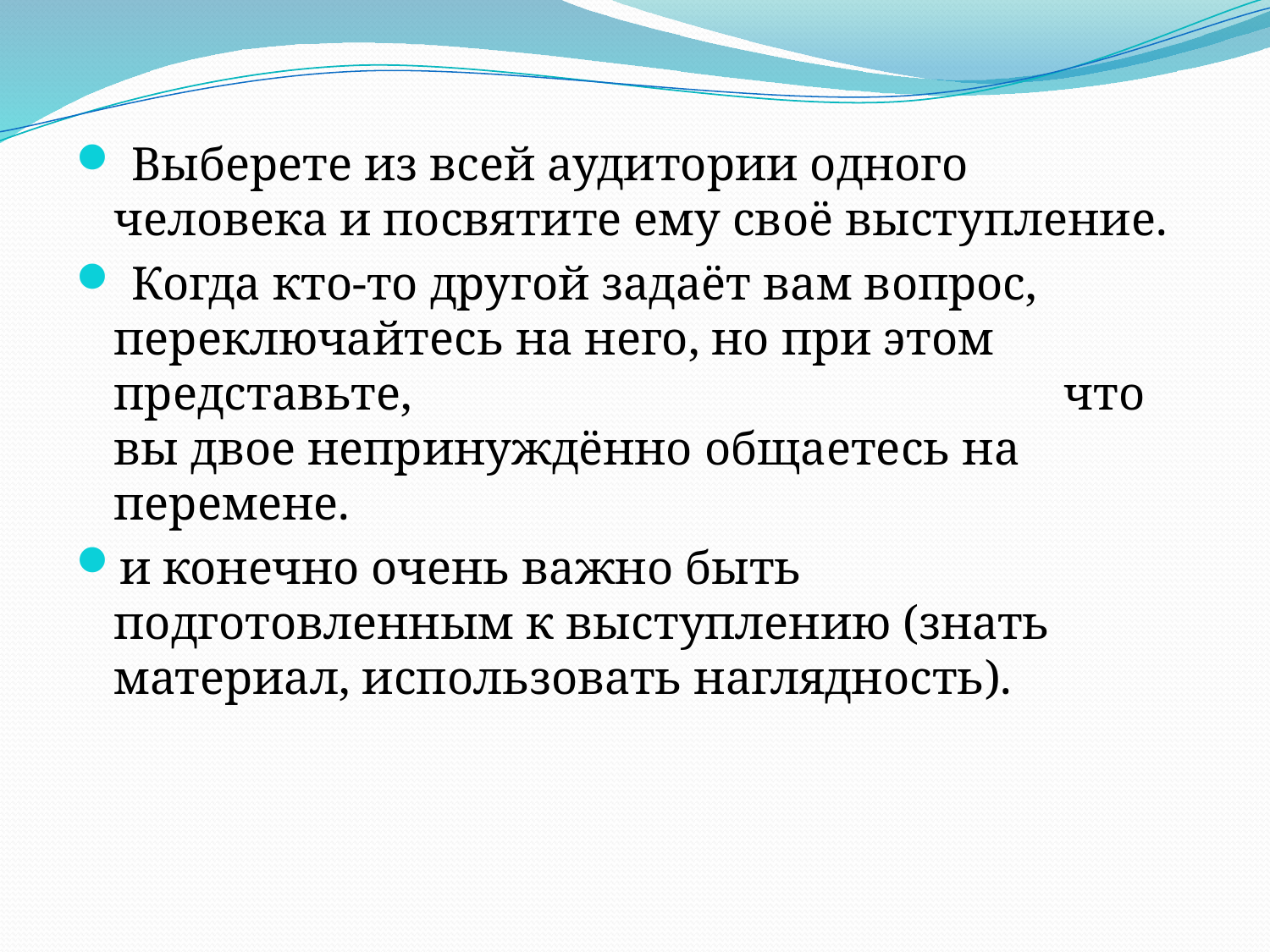

Выберете из всей аудитории одного человека и посвятите ему своё выступление.
 Когда кто-то другой задаёт вам вопрос, переключайтесь на него, но при этом представьте,                                                       что вы двое непринуждённо общаетесь на перемене.
и конечно очень важно быть подготовленным к выступлению (знать материал, использовать наглядность).